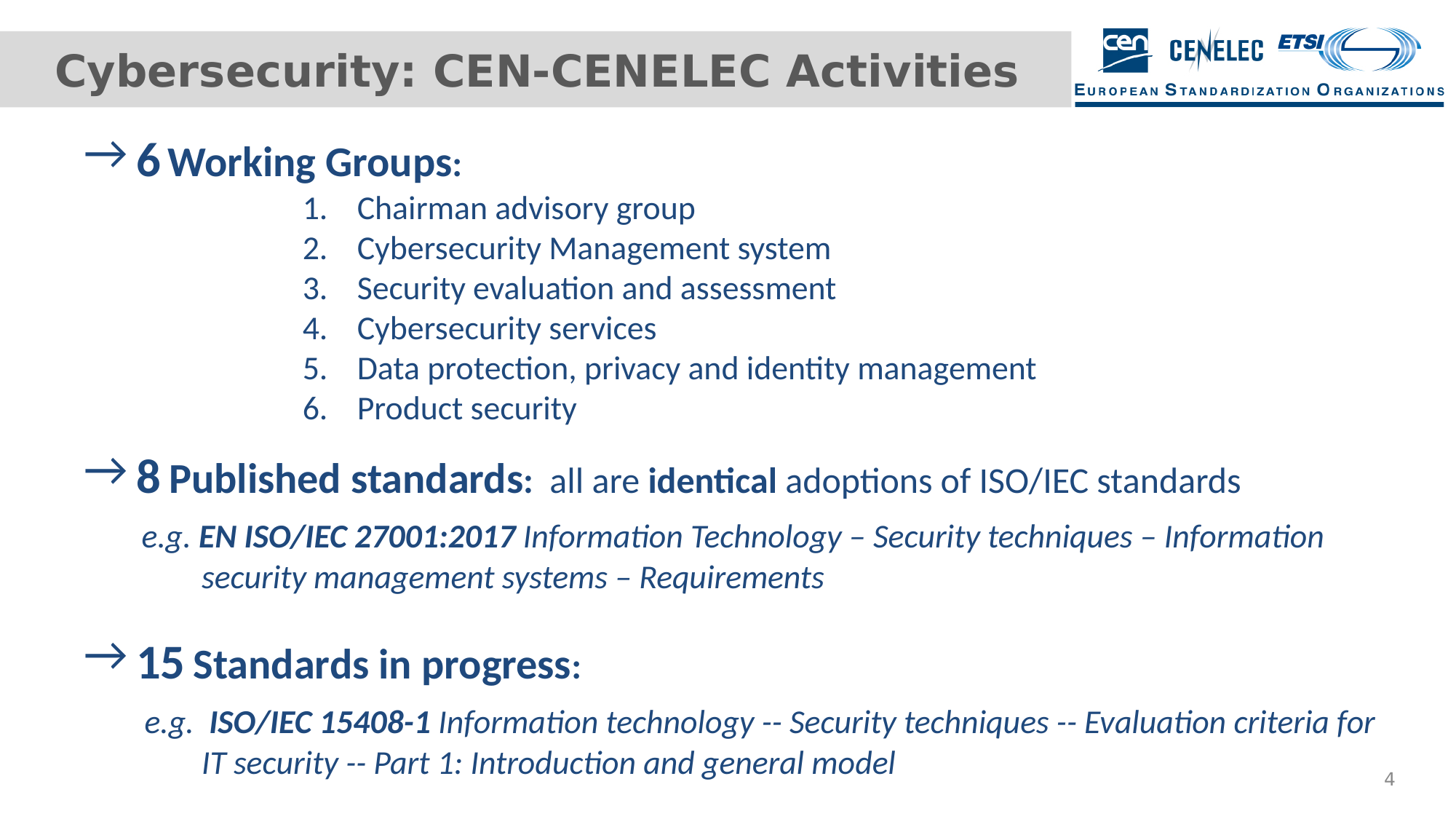

# Cybersecurity: CEN-CENELEC Activities
6 Working Groups:
Chairman advisory group
Cybersecurity Management system
Security evaluation and assessment
Cybersecurity services
Data protection, privacy and identity management
Product security
8 Published standards:  all are identical adoptions of ISO/IEC standards
       e.g. EN ISO/IEC 27001:2017 Information Technology – Security techniques – Information security management systems – Requirements

15 Standards in progress:
 e.g.  ISO/IEC 15408-1 Information technology -- Security techniques -- Evaluation criteria for IT security -- Part 1: Introduction and general model
4